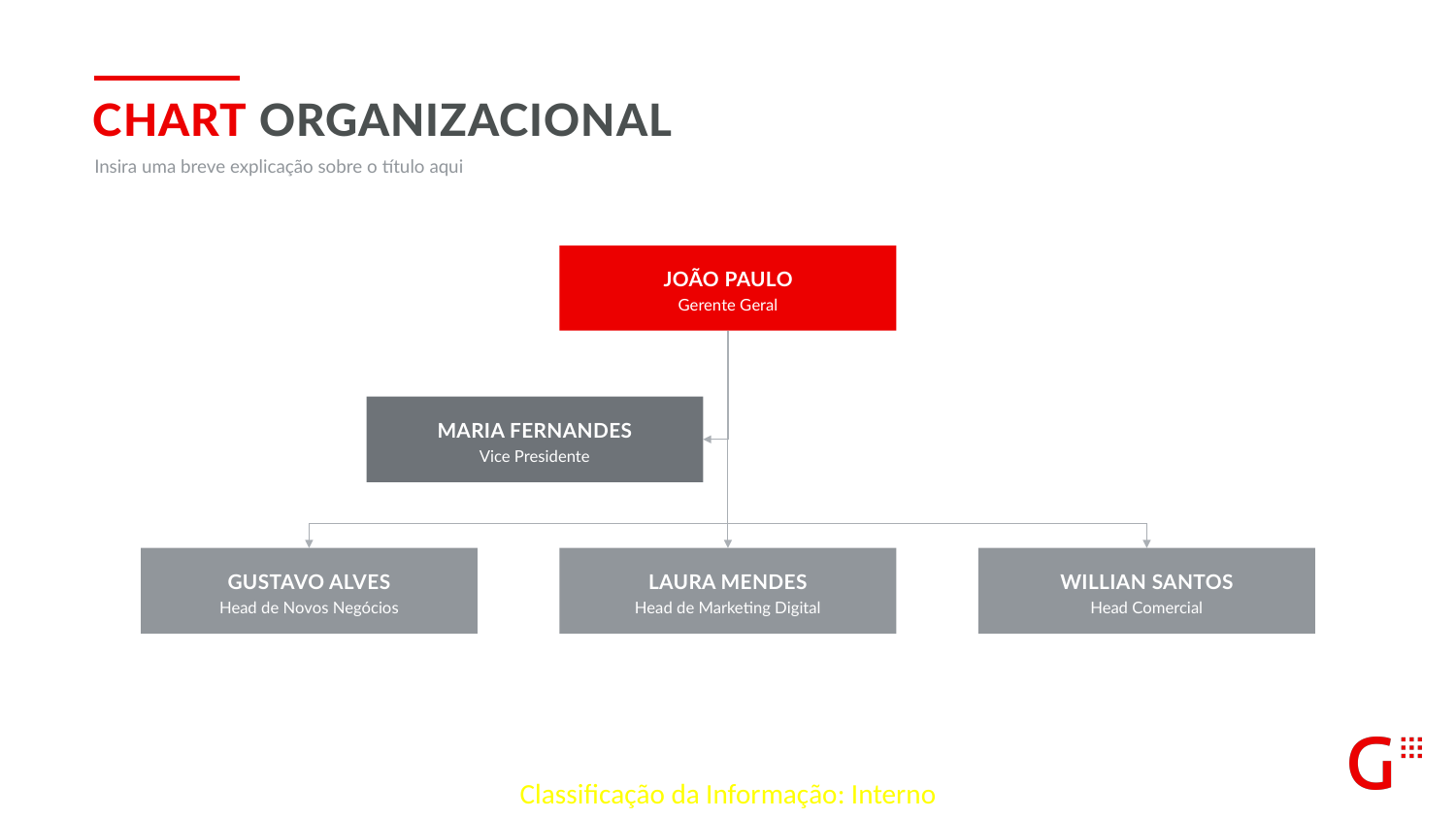

Chart organizacional
Insira uma breve explicação sobre o título aqui
João Paulo
Gerente Geral
Gustavo Alves
Head de Novos Negócios
Laura mendes
Head de Marketing Digital
Willian santos
Head Comercial
Maria fernandes
Vice Presidente